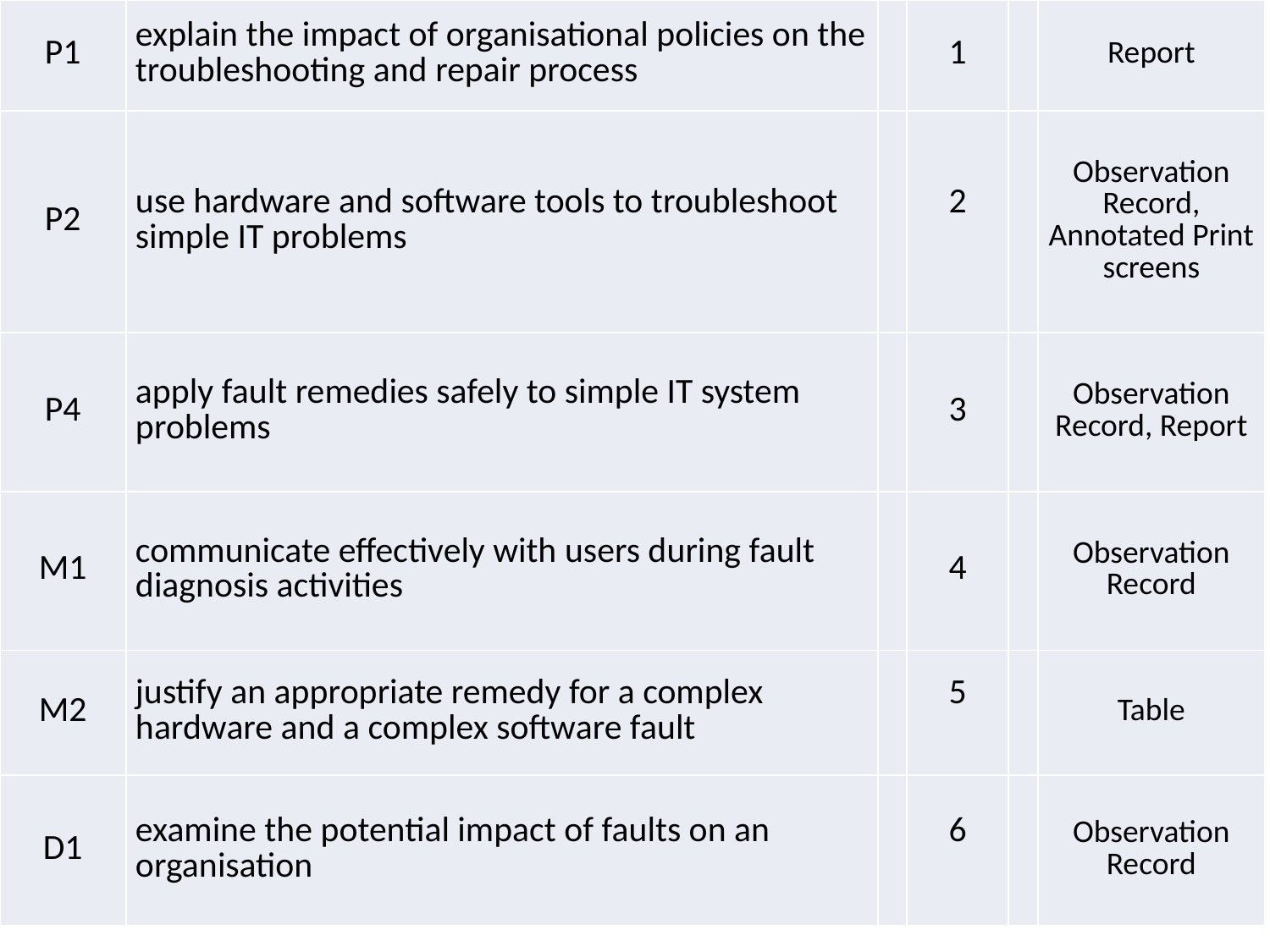

| P1 | explain the impact of organisational policies on the troubleshooting and repair process |  | 1 |  | Report |
| --- | --- | --- | --- | --- | --- |
| P2 | use hardware and software tools to troubleshoot simple IT problems |  | 2 |  | Observation Record, Annotated Print screens |
| P4 | apply fault remedies safely to simple IT system problems |  | 3 |  | Observation Record, Report |
| M1 | communicate effectively with users during fault diagnosis activities |  | 4 |  | Observation Record |
| M2 | justify an appropriate remedy for a complex hardware and a complex software fault |  | 5 |  | Table |
| D1 | examine the potential impact of faults on an organisation |  | 6 |  | Observation Record |